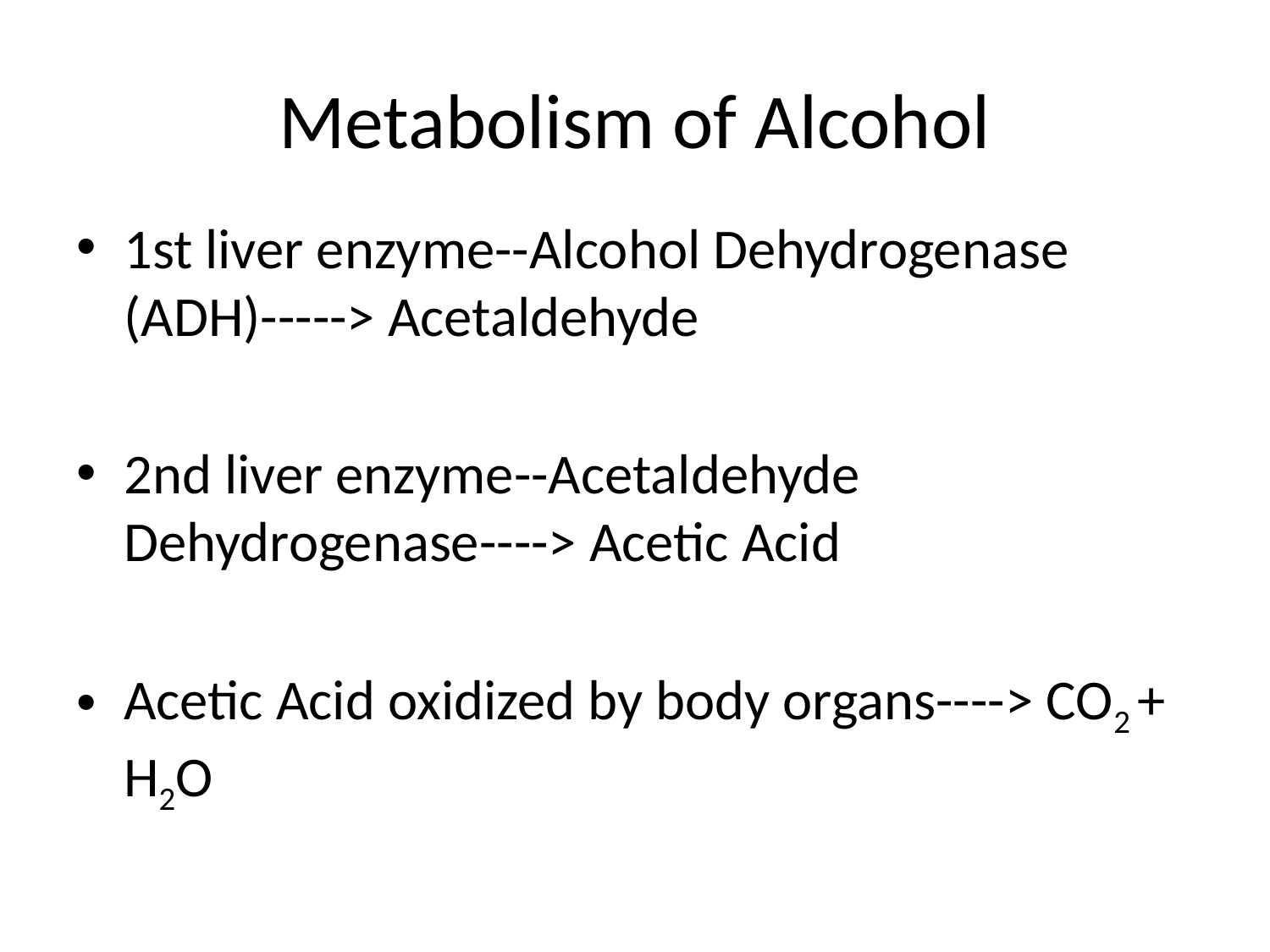

# Metabolism of Alcohol
1st liver enzyme--Alcohol Dehydrogenase (ADH)-----> Acetaldehyde

2nd liver enzyme--Acetaldehyde Dehydrogenase----> Acetic Acid

Acetic Acid oxidized by body organs----> CO2 + H2O